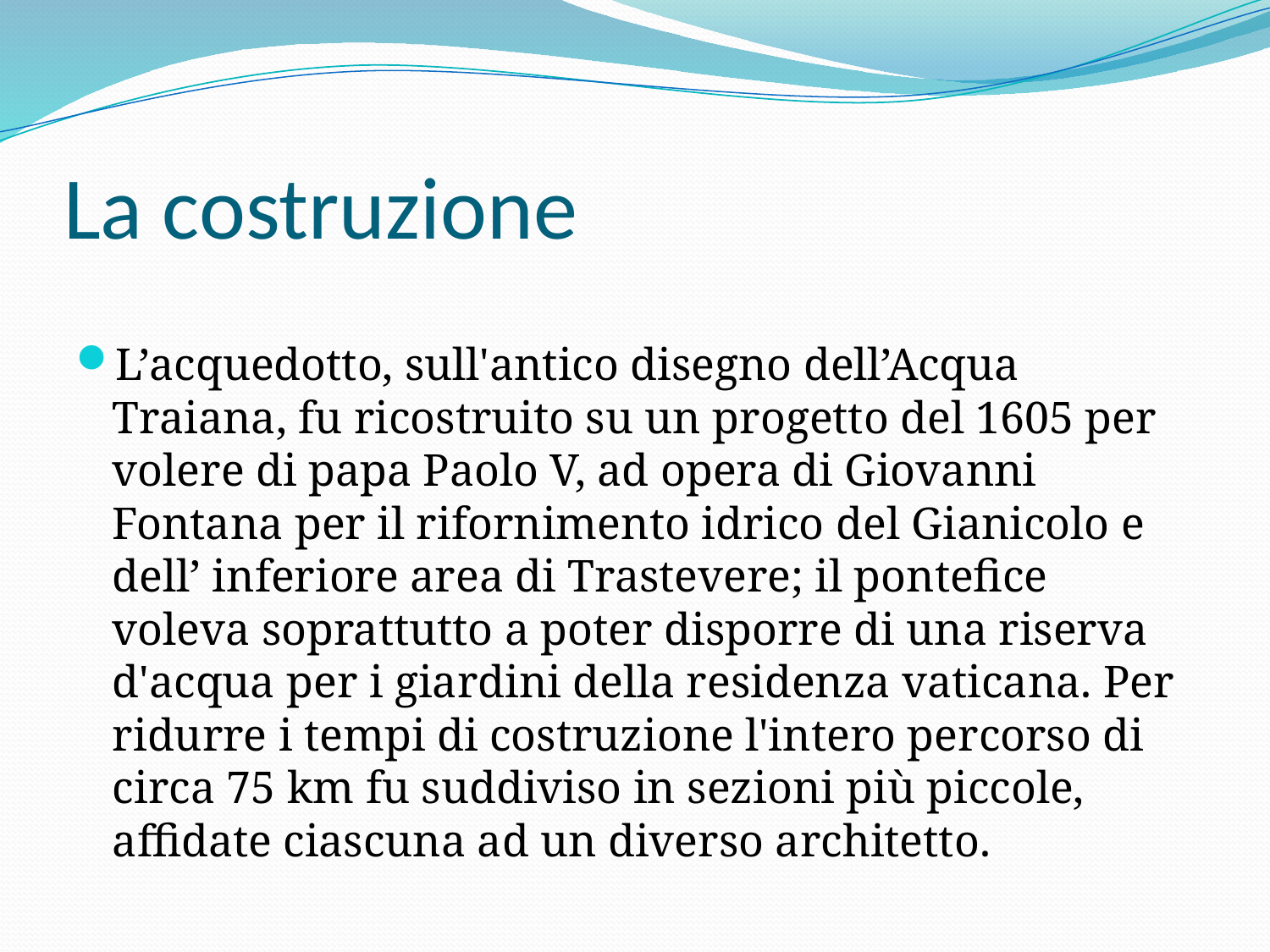

# La costruzione

L’acquedotto, sull'antico disegno dell’Acqua Traiana, fu ricostruito su un progetto del 1605 per volere di papa Paolo V, ad opera di Giovanni Fontana per il rifornimento idrico del Gianicolo e dell’ inferiore area di Trastevere; il pontefice voleva soprattutto a poter disporre di una riserva d'acqua per i giardini della residenza vaticana. Per ridurre i tempi di costruzione l'intero percorso di circa 75 km fu suddiviso in sezioni più piccole, affidate ciascuna ad un diverso architetto.